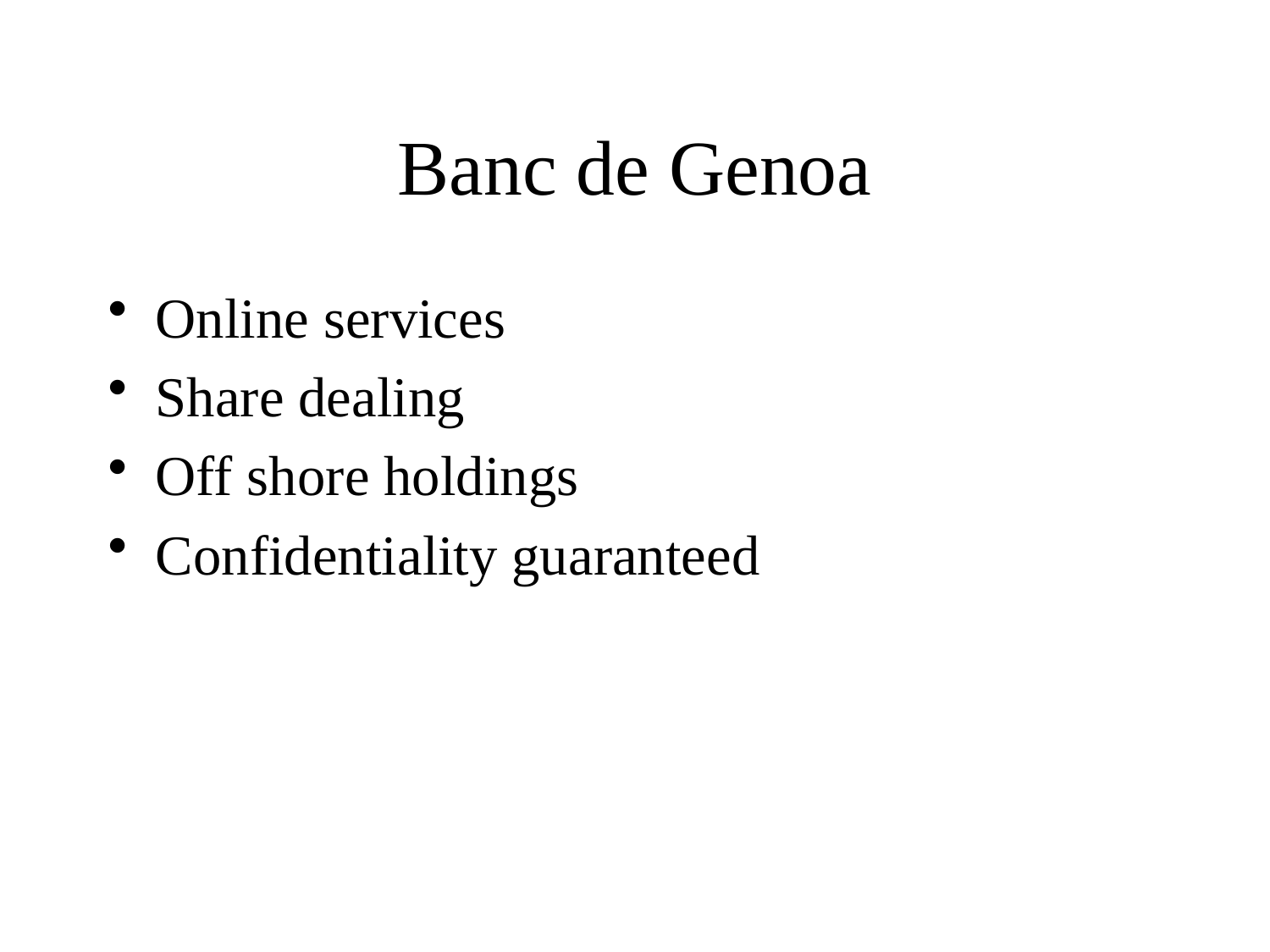

# Banc de Genoa
Online services
Share dealing
Off shore holdings
Confidentiality guaranteed